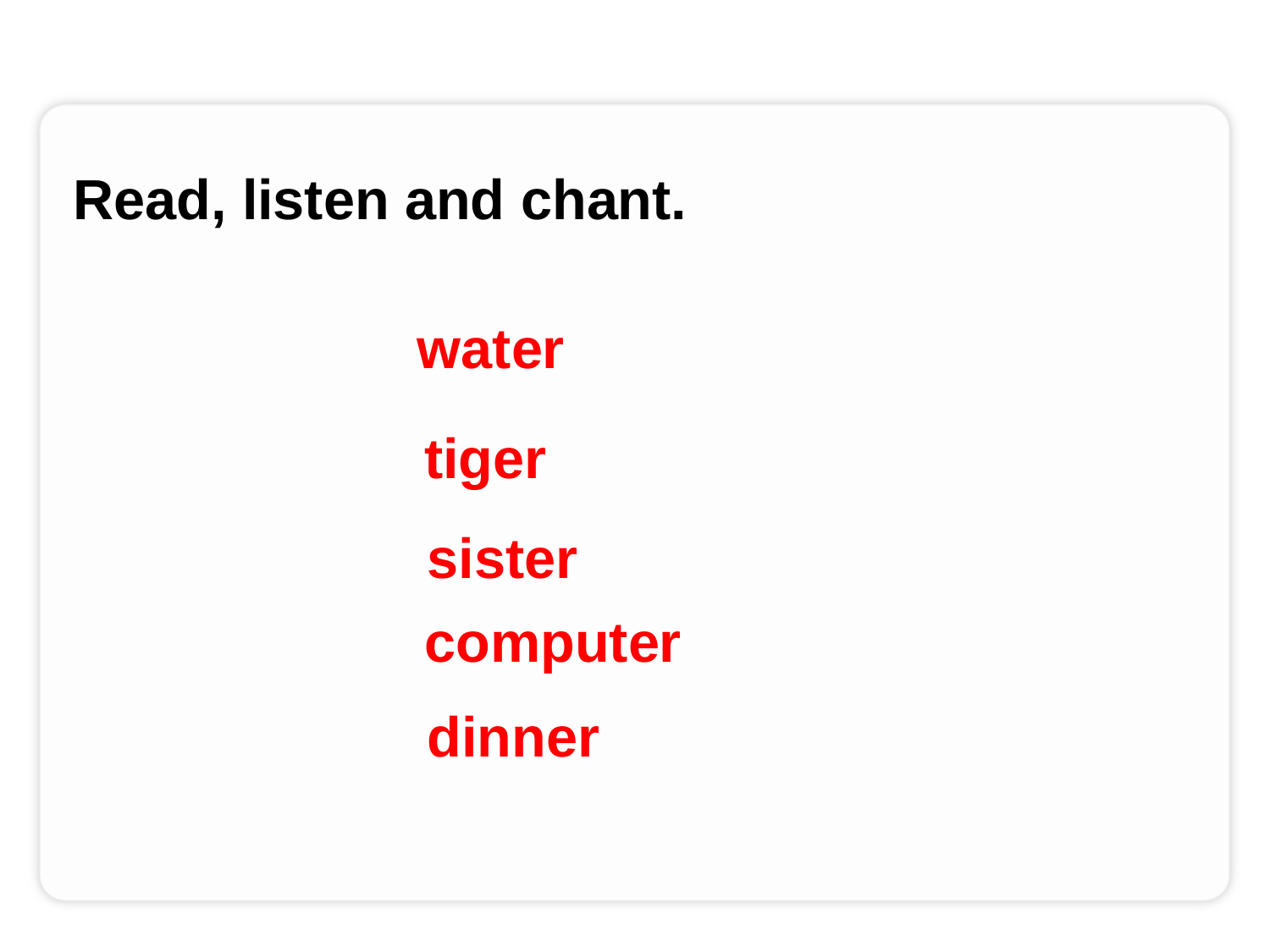

Read, listen and chant.
water
tiger
sister
computer
dinner